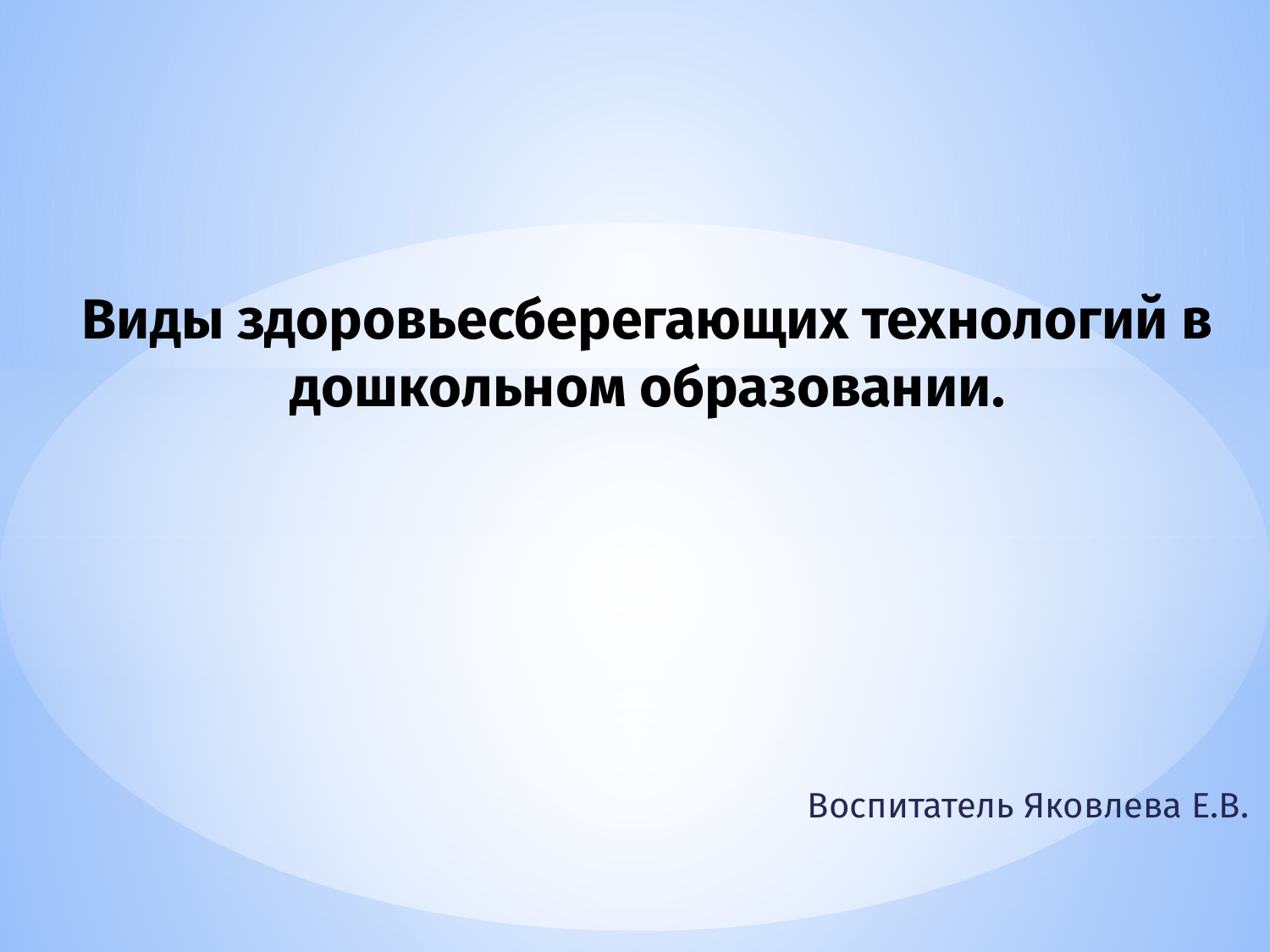

# Виды здоровьесберегающих технологий в дошкольном образовании.
Воспитатель Яковлева Е.В.